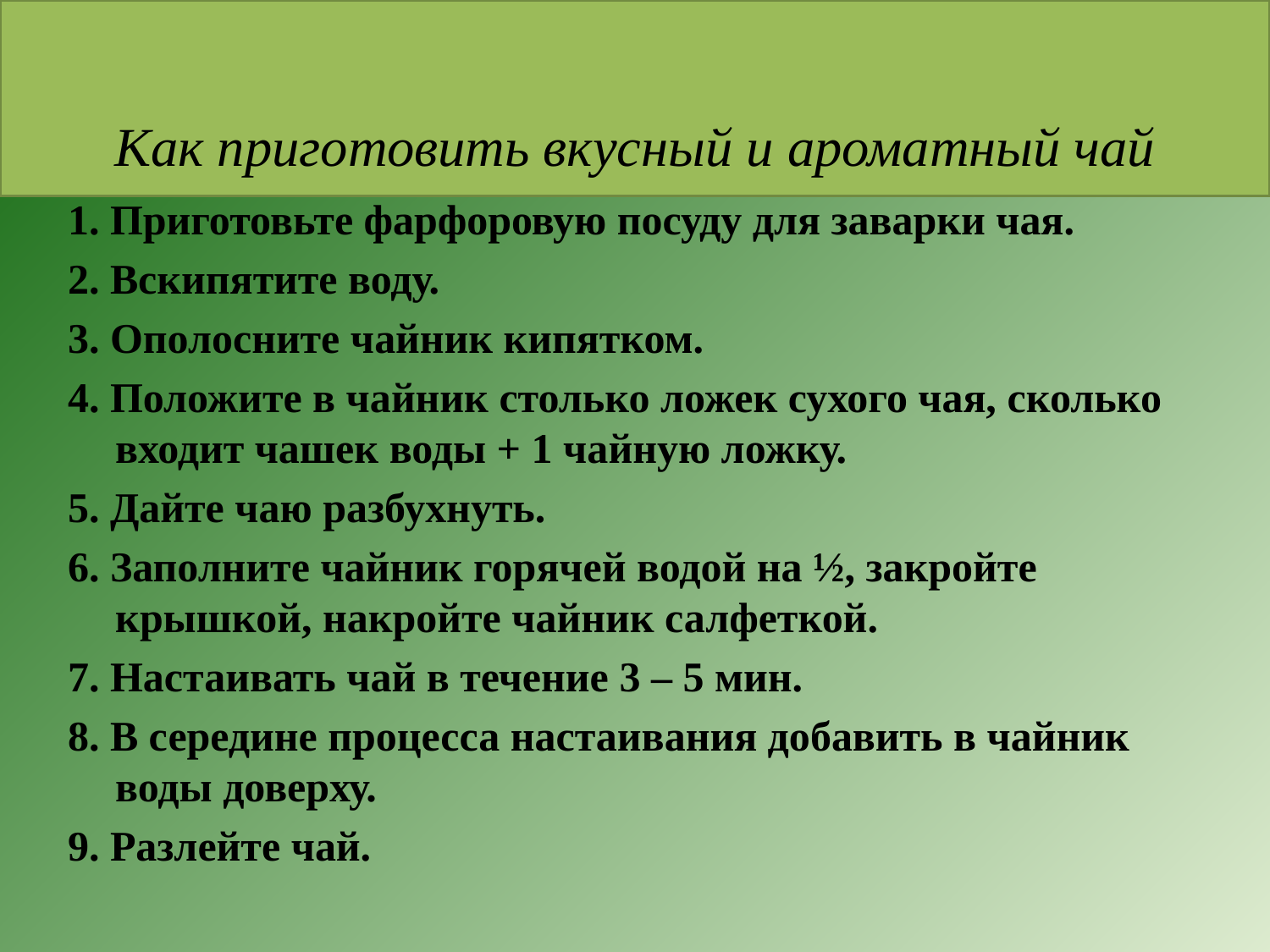

# Как приготовить вкусный и ароматный чай
1. Приготовьте фарфоровую посуду для заварки чая.
2. Вскипятите воду.
3. Ополосните чайник кипятком.
4. Положите в чайник столько ложек сухого чая, сколько входит чашек воды + 1 чайную ложку.
5. Дайте чаю разбухнуть.
6. Заполните чайник горячей водой на ½, закройте крышкой, накройте чайник салфеткой.
7. Настаивать чай в течение 3 – 5 мин.
8. В середине процесса настаивания добавить в чайник воды доверху.
9. Разлейте чай.